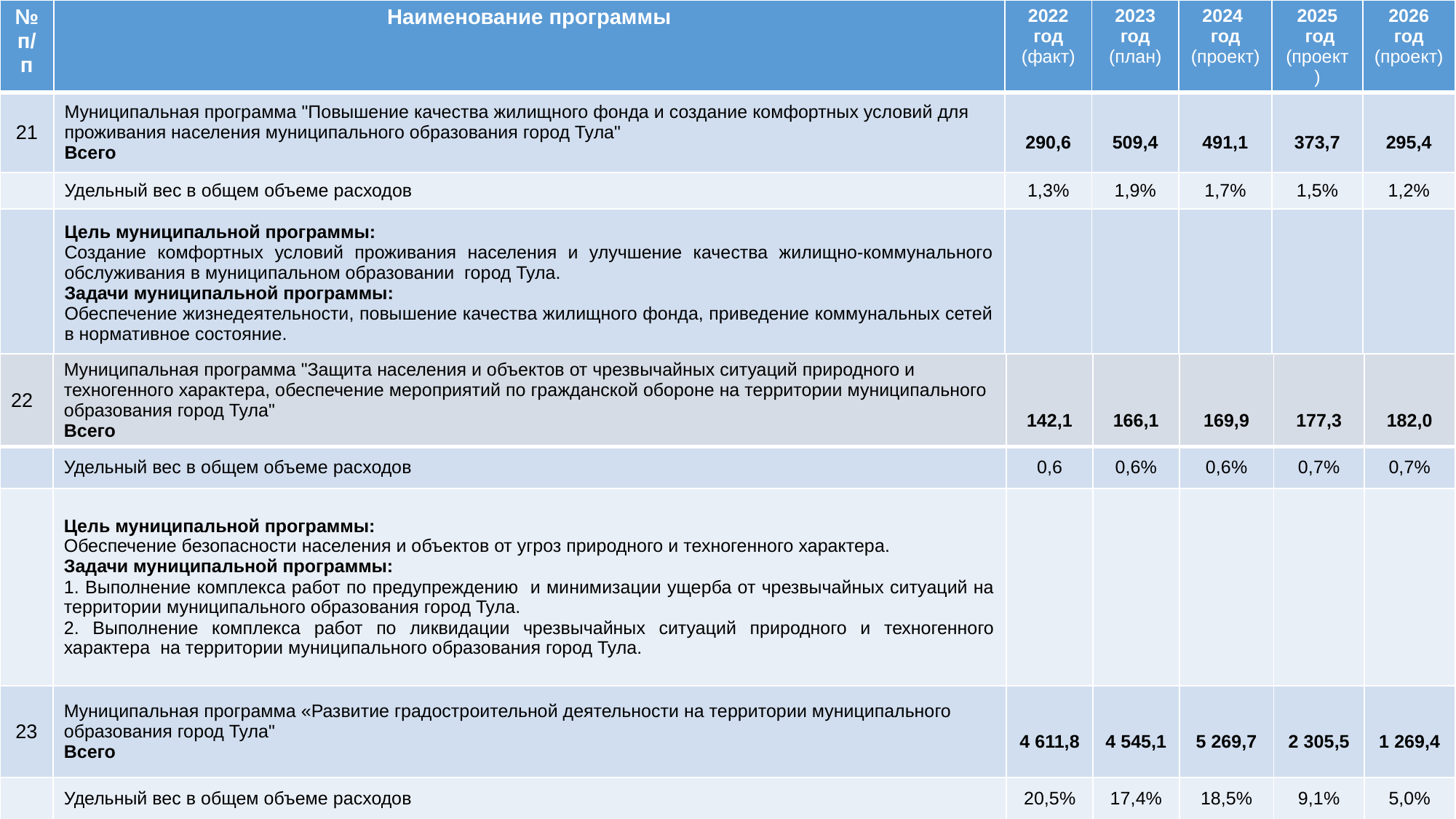

| № п/п | Наименование программы | 2022 год (факт) | 2023 год (план) | 2024 год (проект) | 2025 год (проект) | 2026 год (проект) |
| --- | --- | --- | --- | --- | --- | --- |
| 21 | Муниципальная программа "Повышение качества жилищного фонда и создание комфортных условий для проживания населения муниципального образования город Тула" Всего | 290,6 | 509,4 | 491,1 | 373,7 | 295,4 |
|  | Удельный вес в общем объеме расходов | 1,3% | 1,9% | 1,7% | 1,5% | 1,2% |
|  | Цель муниципальной программы: Создание комфортных условий проживания населения и улучшение качества жилищно-коммунального обслуживания в муниципальном образовании город Тула. Задачи муниципальной программы: Обеспечение жизнедеятельности, повышение качества жилищного фонда, приведение коммунальных сетей в нормативное состояние. |  |  |  |  |  |
| 22 | Муниципальная программа "Защита населения и объектов от чрезвычайных ситуаций природного и техногенного характера, обеспечение мероприятий по гражданской обороне на территории муниципального образования город Тула" Всего | 142,1 | 166,1 | 169,9 | 177,3 | 182,0 |
| --- | --- | --- | --- | --- | --- | --- |
|  | Удельный вес в общем объеме расходов | 0,6 | 0,6% | 0,6% | 0,7% | 0,7% |
|  | Цель муниципальной программы: Обеспечение безопасности населения и объектов от угроз природного и техногенного характера. Задачи муниципальной программы: 1. Выполнение комплекса работ по предупреждению и минимизации ущерба от чрезвычайных ситуаций на территории муниципального образования город Тула. 2. Выполнение комплекса работ по ликвидации чрезвычайных ситуаций природного и техногенного характера на территории муниципального образования город Тула. |  |  |  |  |  |
| 23 | Муниципальная программа «Развитие градостроительной деятельности на территории муниципального образования город Тула" Всего | 4 611,8 | 4 545,1 | 5 269,7 | 2 305,5 | 1 269,4 |
|  | Удельный вес в общем объеме расходов | 20,5% | 17,4% | 18,5% | 9,1% | 5,0% |